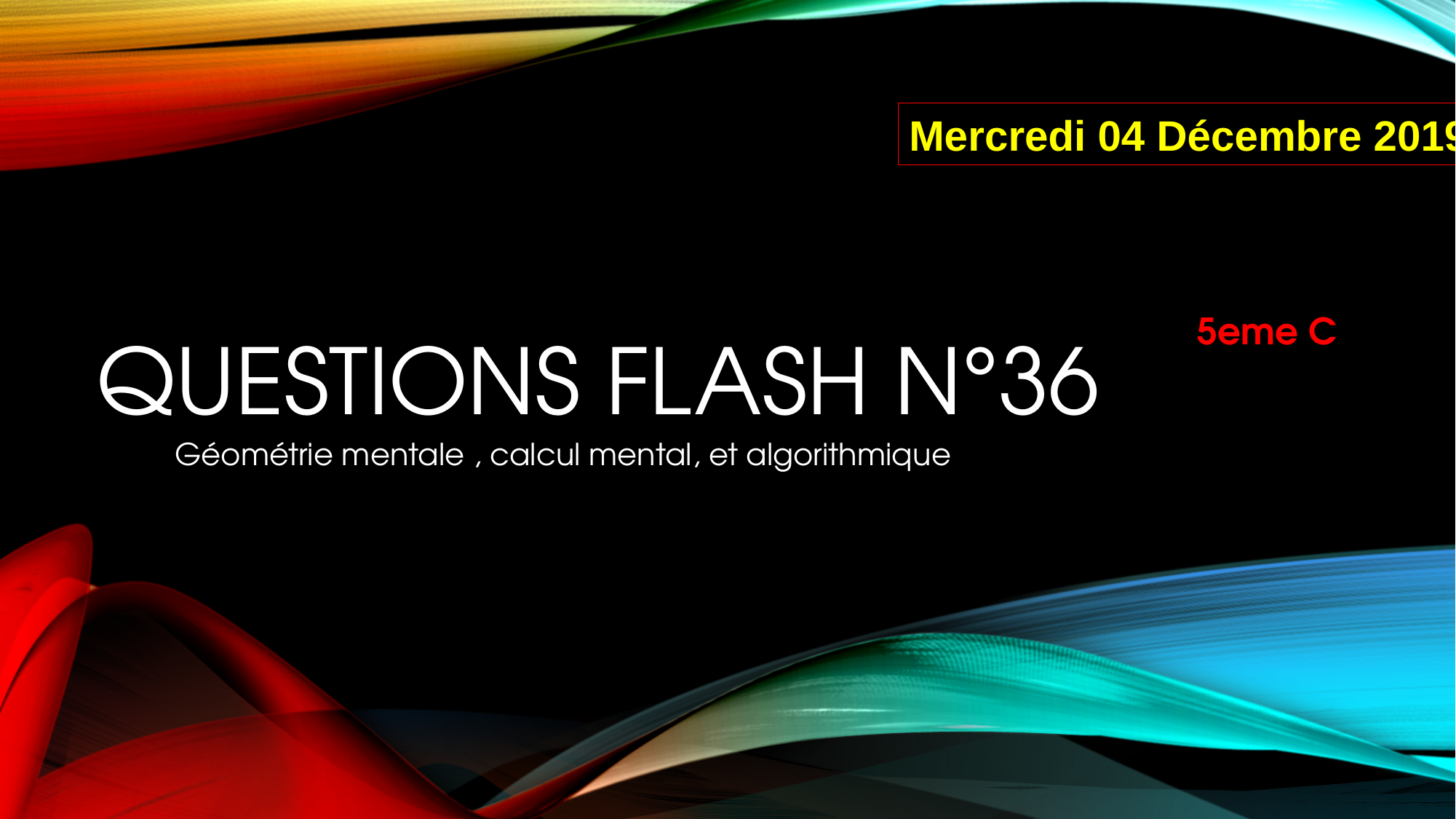

Mercredi 04 Décembre 2019
# Questions FLASH n°36
5eme C
Géométrie mentale , calcul mental, et algorithmique